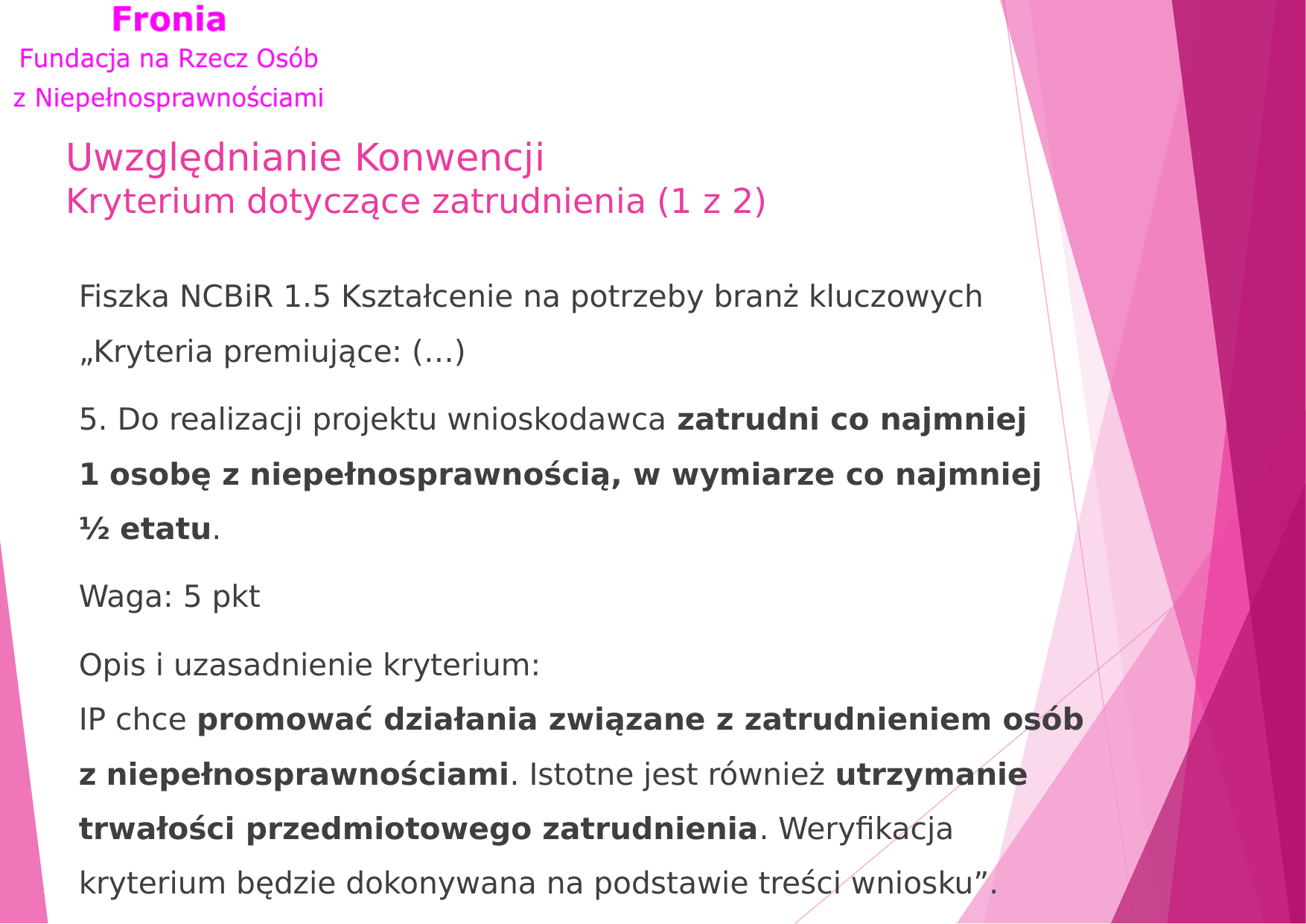

# Uwzględnianie Konwencji Kryterium dotyczące zatrudnienia (1 z 2)
Fiszka NCBiR 1.5 Kształcenie na potrzeby branż kluczowych
„Kryteria premiujące: (…)
5. Do realizacji projektu wnioskodawca zatrudni co najmniej 1 osobę z niepełnosprawnością, w wymiarze co najmniej ½ etatu.
Waga: 5 pkt
Opis i uzasadnienie kryterium:
IP chce promować działania związane z zatrudnieniem osób z niepełnosprawnościami. Istotne jest również utrzymanie trwałości przedmiotowego zatrudnienia. Weryfikacja kryterium będzie dokonywana na podstawie treści wniosku”.